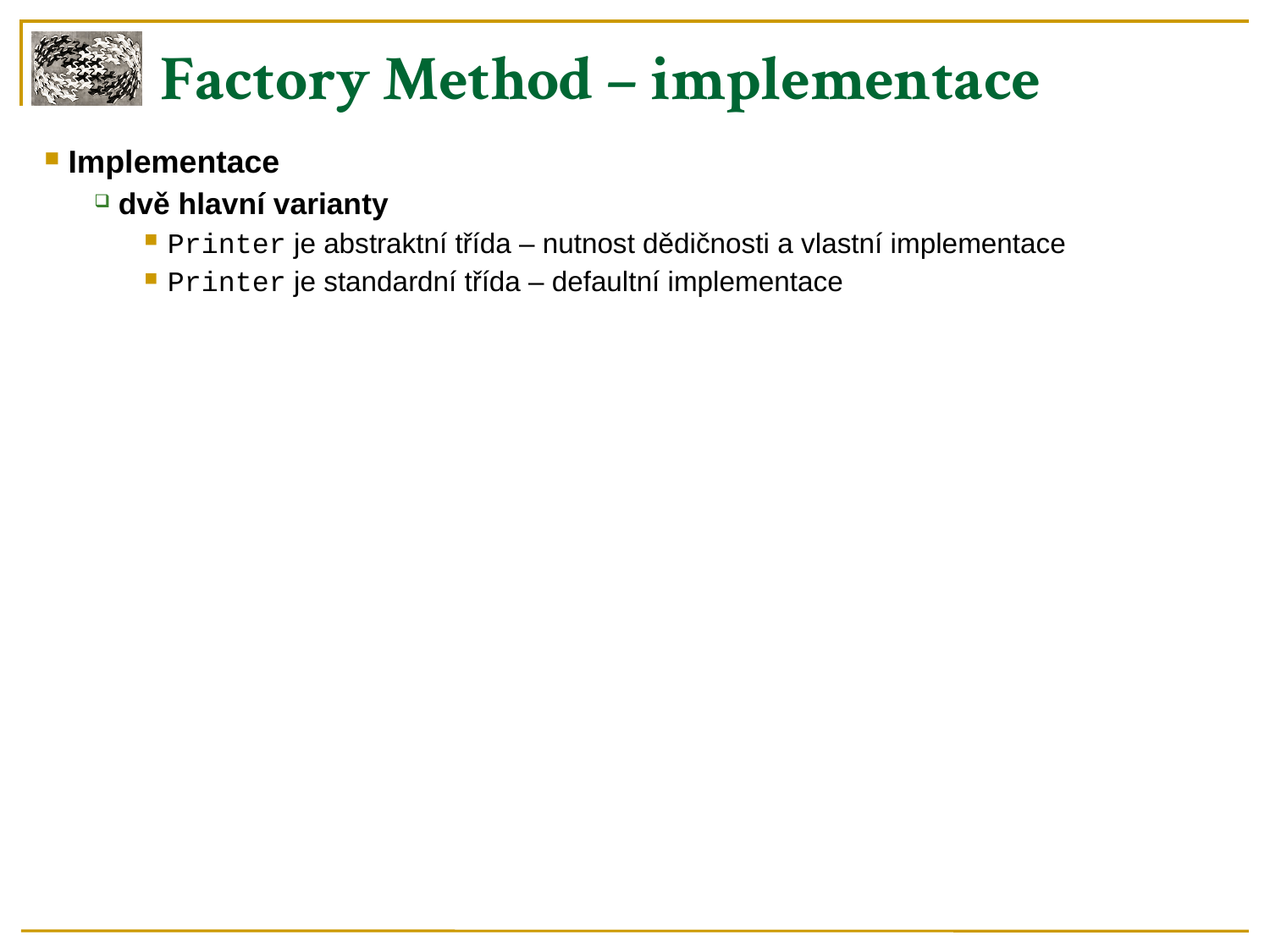

Factory Method – implementace
Implementace
dvě hlavní varianty
Printer je abstraktní třída – nutnost dědičnosti a vlastní implementace
Printer je standardní třída – defaultní implementace